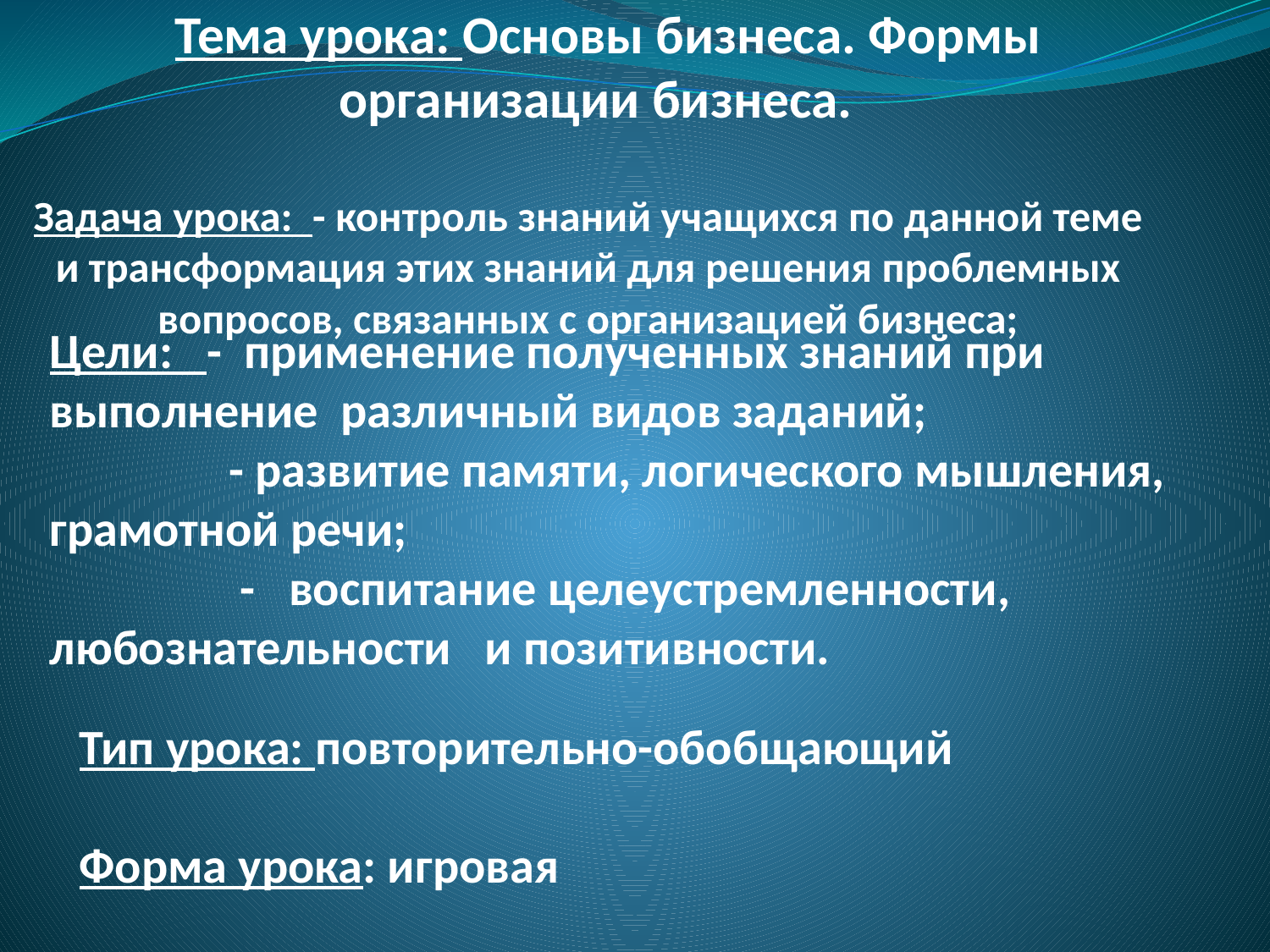

# Тема урока: Основы бизнеса. Формы организации бизнеса.
Задача урока:  - контроль знаний учащихся по данной теме и трансформация этих знаний для решения проблемных вопросов, связанных с организацией бизнеса;

Цели:   -  применение полученных знаний при выполнение  различный видов заданий;
                - развитие памяти, логического мышления, грамотной речи;
                 -   воспитание целеустремленности, любознательности   и позитивности.
Тип урока: повторительно-обобщающий

Форма урока: игровая